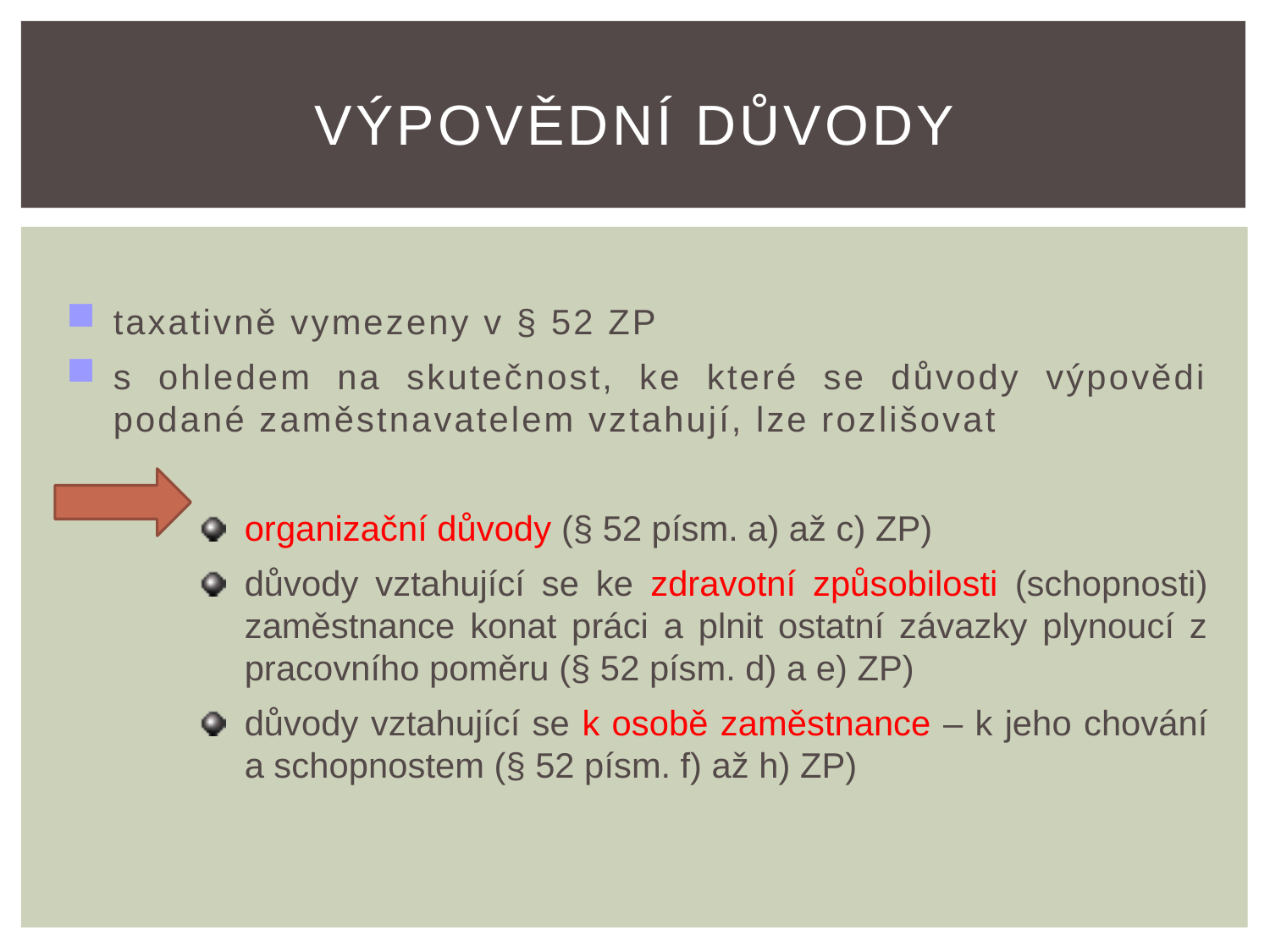

# Výpovědní důvody

taxativně vymezeny v § 52 ZP
s ohledem na skutečnost, ke které se důvody výpovědi podané zaměstnavatelem vztahují, lze rozlišovat

organizační důvody (§ 52 písm. a) až c) ZP)
důvody vztahující se ke zdravotní způsobilosti (schopnosti) zaměstnance konat práci a plnit ostatní závazky plynoucí z pracovního poměru (§ 52 písm. d) a e) ZP)
důvody vztahující se k osobě zaměstnance – k jeho chování a schopnostem (§ 52 písm. f) až h) ZP)